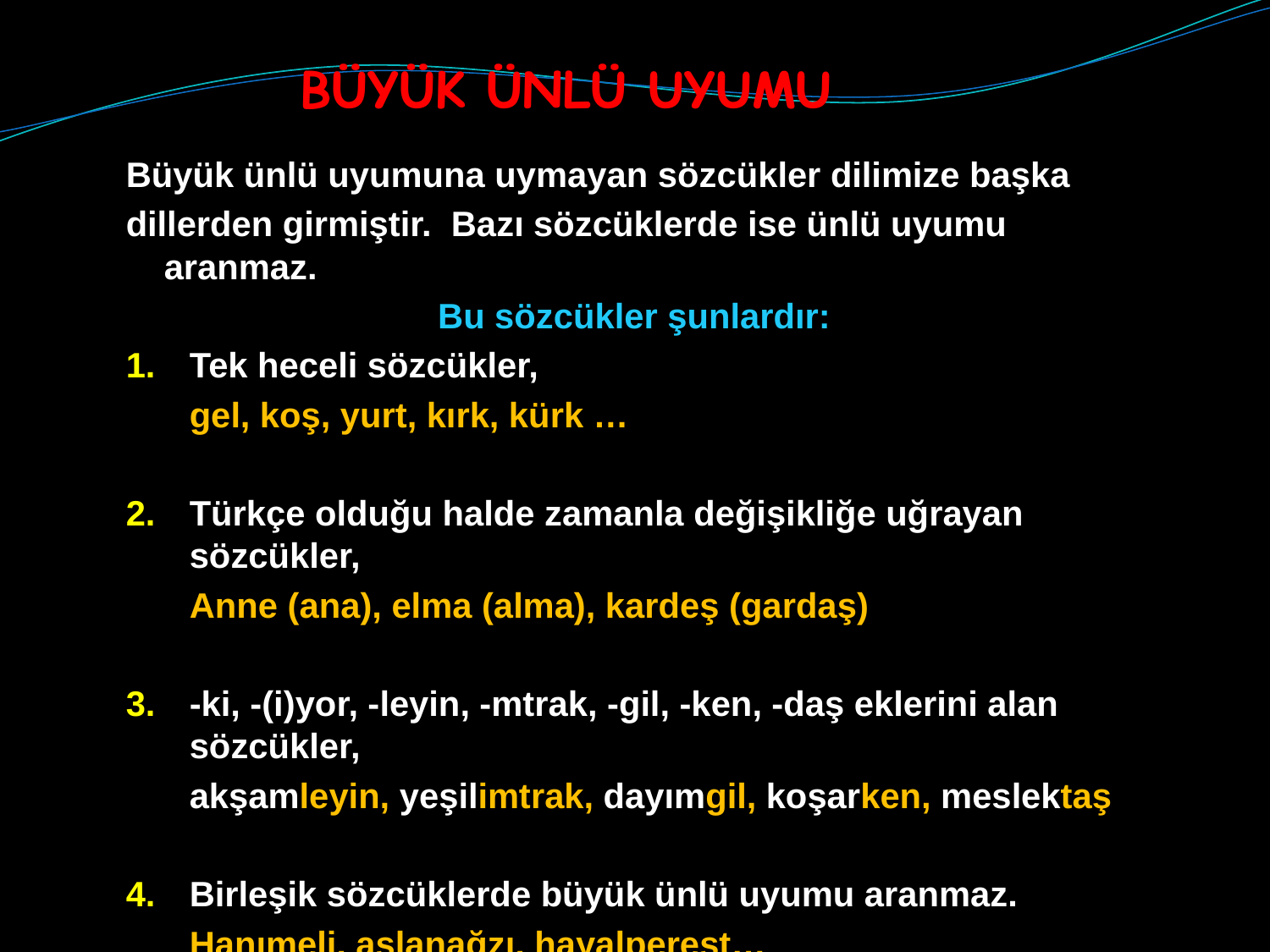

# BÜYÜK ÜNLÜ UYUMU
Büyük ünlü uyumuna uymayan sözcükler dilimize başka
dillerden girmiştir.  Bazı sözcüklerde ise ünlü uyumu aranmaz.
Bu sözcükler şunlardır:
1.	Tek heceli sözcükler,
	gel, koş, yurt, kırk, kürk …

2.	Türkçe olduğu halde zamanla değişikliğe uğrayan sözcükler,
	Anne (ana), elma (alma), kardeş (gardaş)

3.	-ki, -(i)yor, -leyin, -mtrak, -gil, -ken, -daş eklerini alan sözcükler,
	akşamleyin, yeşilimtrak, dayımgil, koşarken, meslektaş

4.	Birleşik sözcüklerde büyük ünlü uyumu aranmaz.
	Hanımeli, aslanağzı, hayalperest…